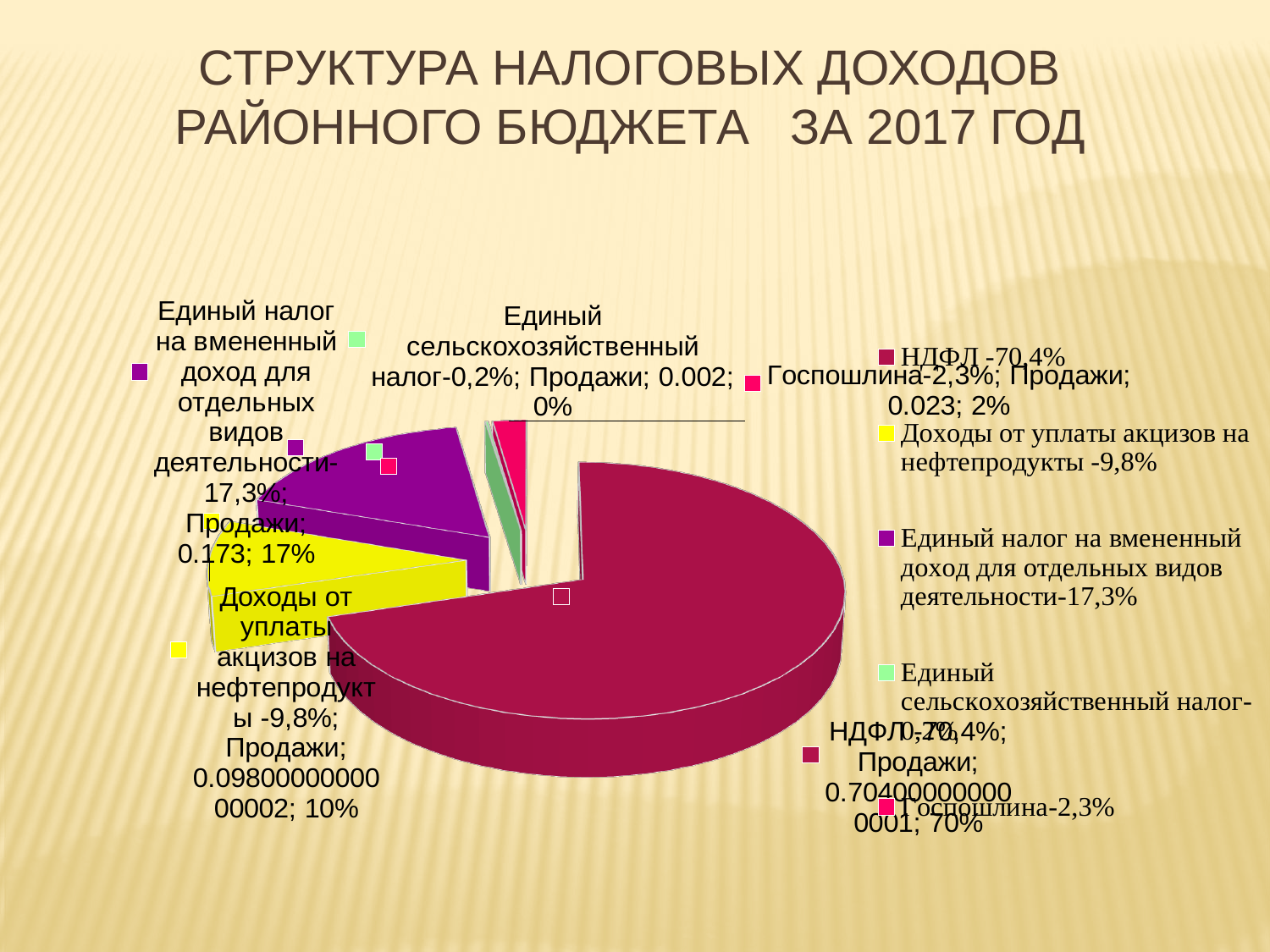

СТРУКТУРА НАЛОГОВЫХ ДОХОДОВ РАЙОННОГО БЮДЖЕТА   ЗА 2017 ГОД

[unsupported chart]